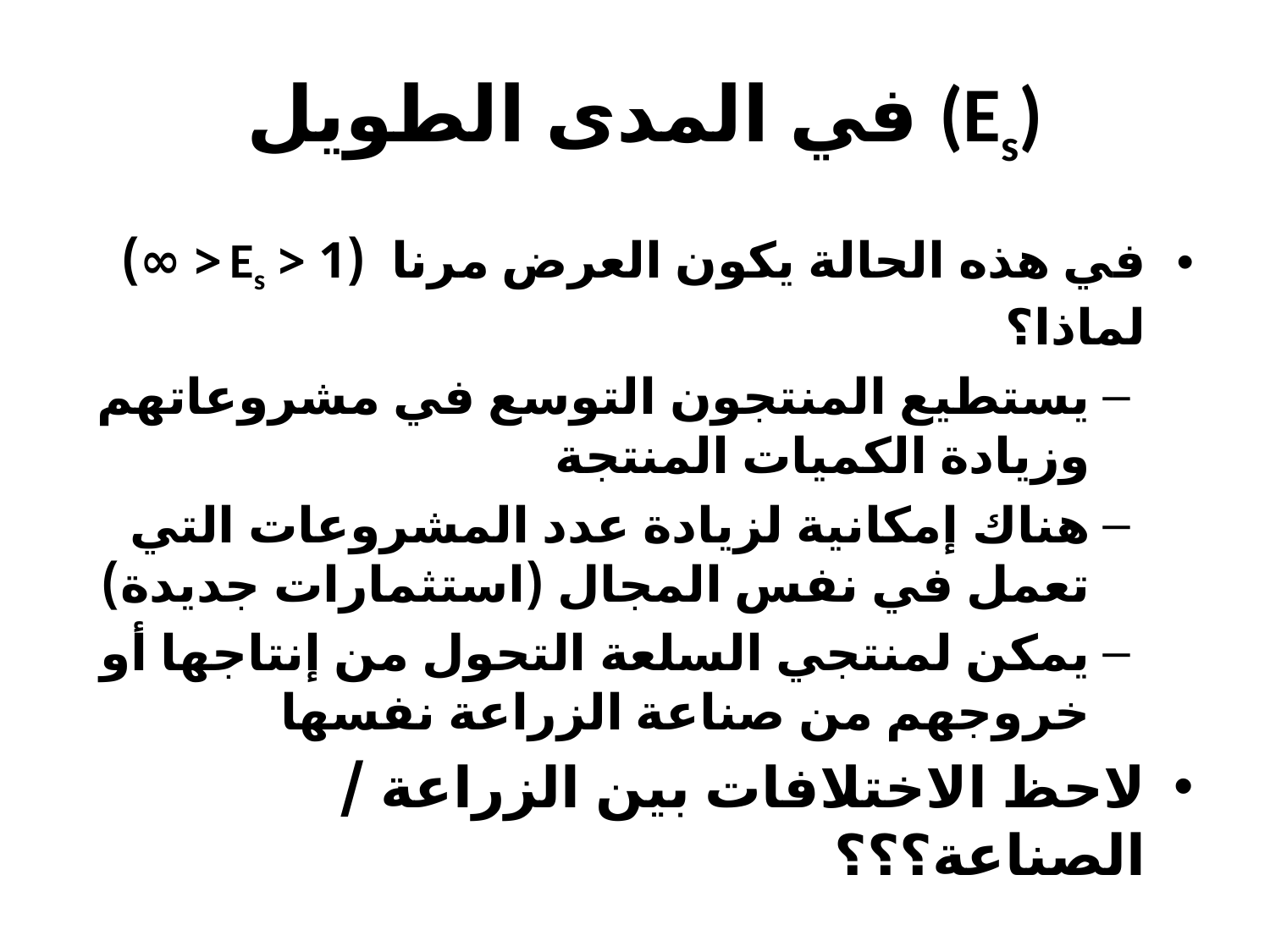

# في المدى الطويل (Es)
في هذه الحالة يكون العرض مرنا  (1 < Es < ∞) لماذا؟
يستطيع المنتجون التوسع في مشروعاتهم وزيادة الكميات المنتجة
هناك إمكانية لزيادة عدد المشروعات التي تعمل في نفس المجال (استثمارات جديدة)
يمكن لمنتجي السلعة التحول من إنتاجها أو خروجهم من صناعة الزراعة نفسها
لاحظ الاختلافات بين الزراعة / الصناعة؟؟؟